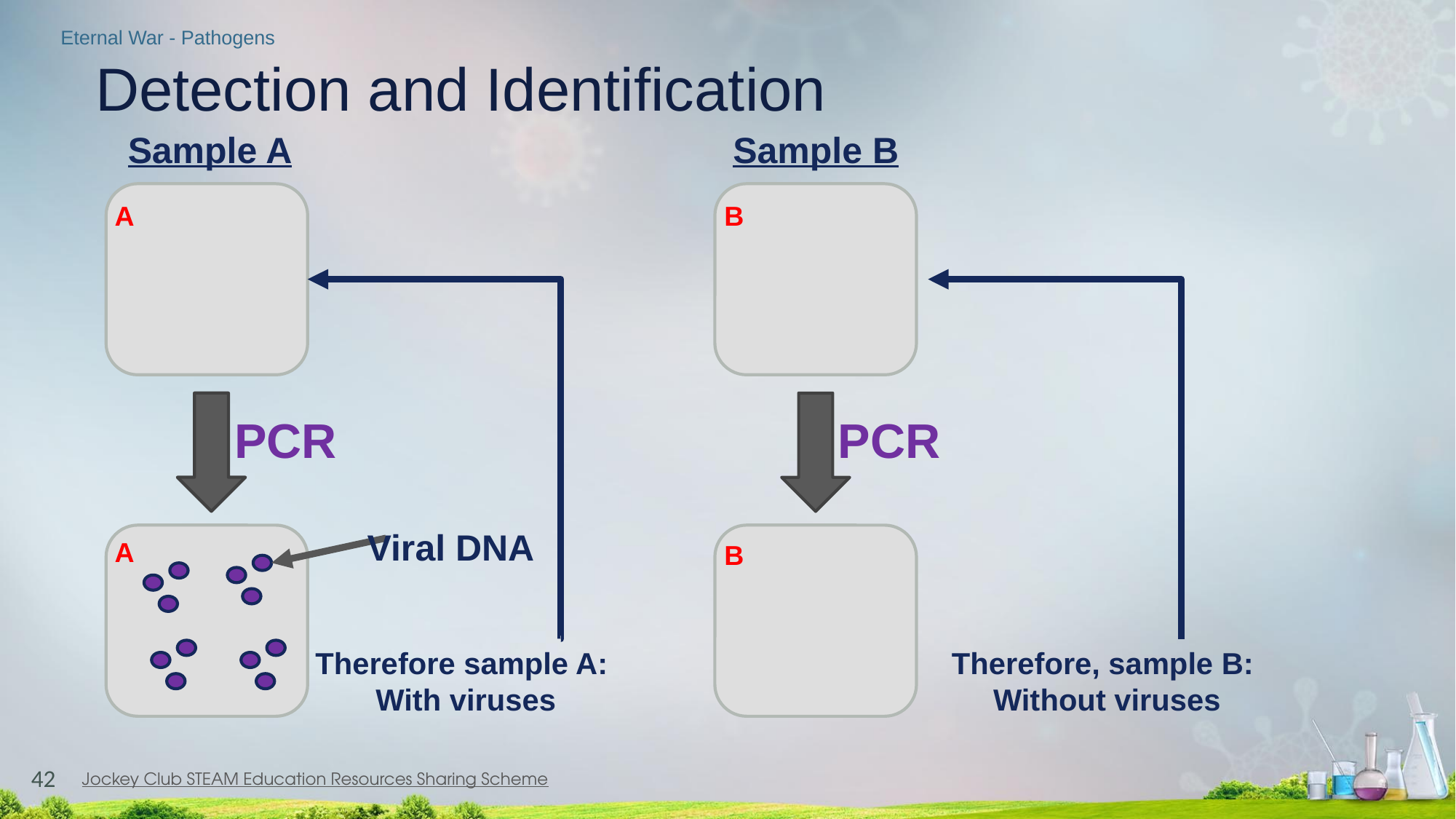

Detection and Identification
Sample A
Sample B

A
B

PCR
PCR
Viral DNA

A
B

Therefore sample A:
With viruses
Therefore, sample B:
Without viruses

42